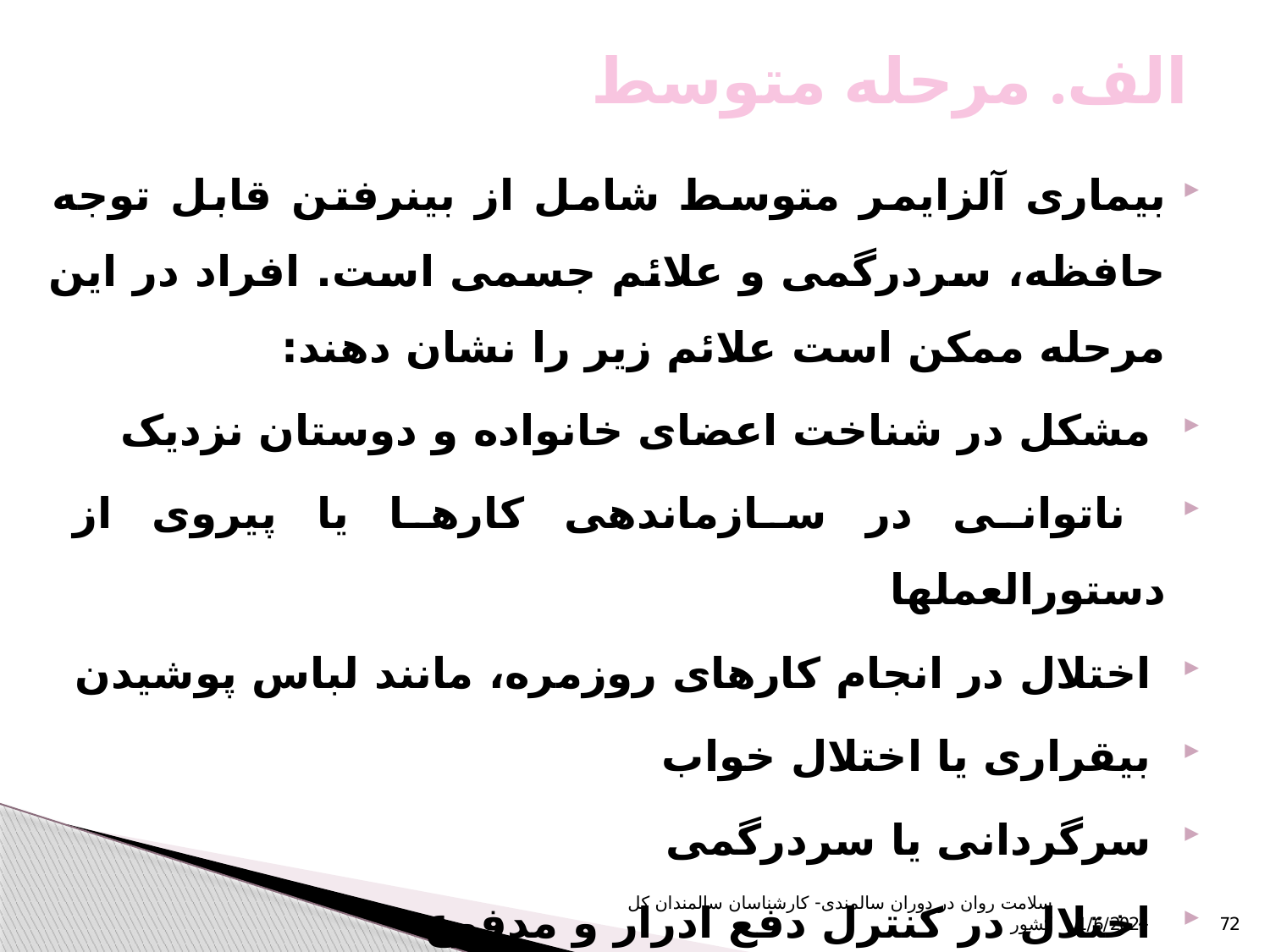

# الف. مرحله متوسط
بیماری آلزایمر متوسط شامل از بینرفتن قابل توجه حافظه، سردرگمی و علائم جسمی است. افراد در این مرحله ممکن است علائم زیر را نشان دهند:
 مشکل در شناخت اعضای خانواده و دوستان نزدیک
 ناتوانی در سازماندهی کارها یا پیروی از دستورالعملها
 اختلال در انجام کارهای روزمره، مانند لباس پوشیدن
 بیقراری یا اختلال خواب
 سرگردانی یا سردرگمی
 اختلال در کنترل دفع ادرار و مدفوع
 تغییر شخصیت
سلامت روان در دوران سالمندی- کارشناسان سالمندان کل کشور
1/6/2024
72